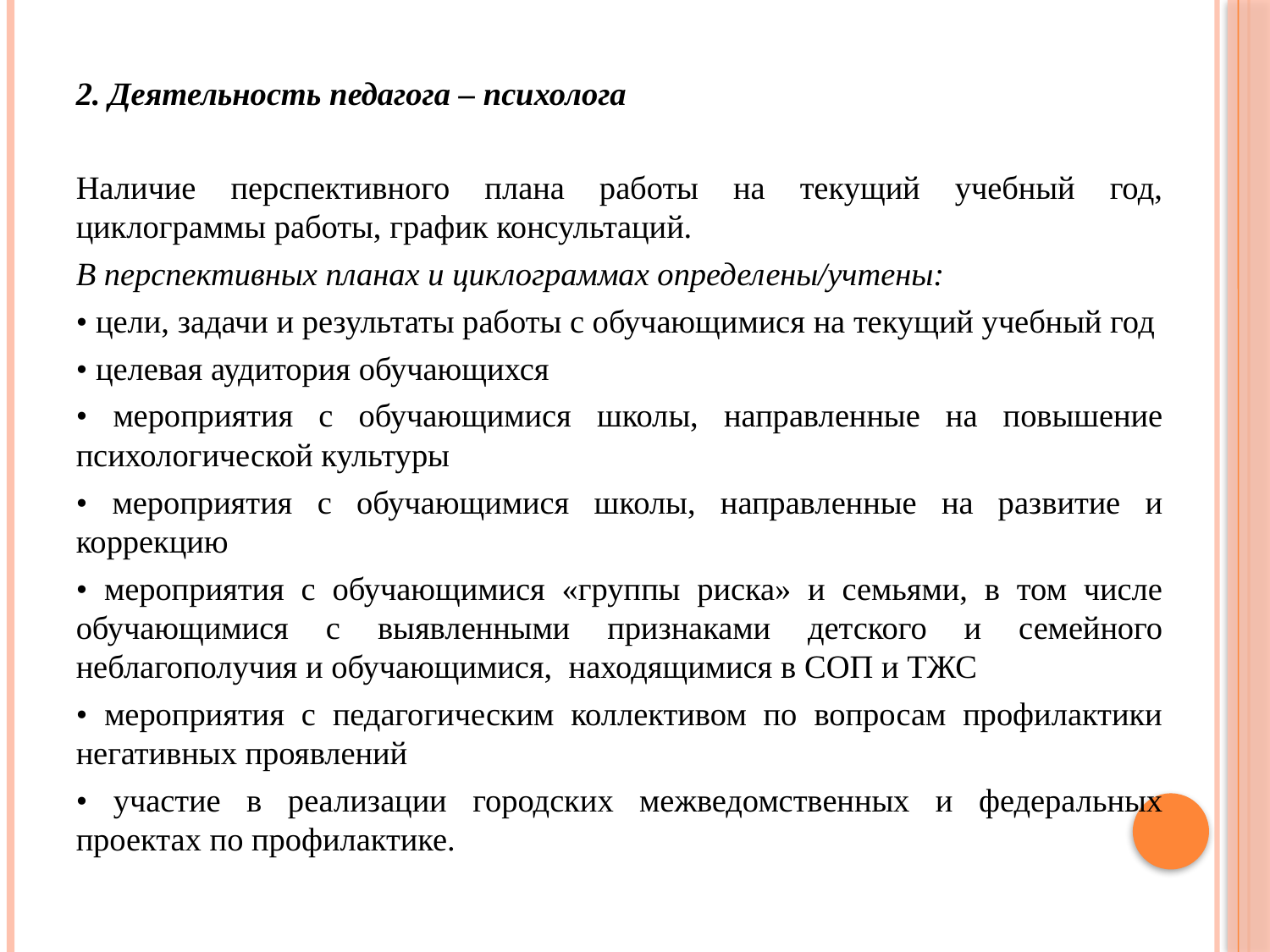

2. Деятельность педагога – психолога

Наличие перспективного плана работы на текущий учебный год, циклограммы работы, график консультаций.
В перспективных планах и циклограммах определены/учтены:
• цели, задачи и результаты работы с обучающимися на текущий учебный год
• целевая аудитория обучающихся
• мероприятия с обучающимися школы, направленные на повышение психологической культуры
• мероприятия с обучающимися школы, направленные на развитие и коррекцию
• мероприятия с обучающимися «группы риска» и семьями, в том числе обучающимися с выявленными признаками детского и семейного неблагополучия и обучающимися,  находящимися в СОП и ТЖС
• мероприятия с педагогическим коллективом по вопросам профилактики негативных проявлений
• участие в реализации городских межведомственных и федеральных проектах по профилактике.